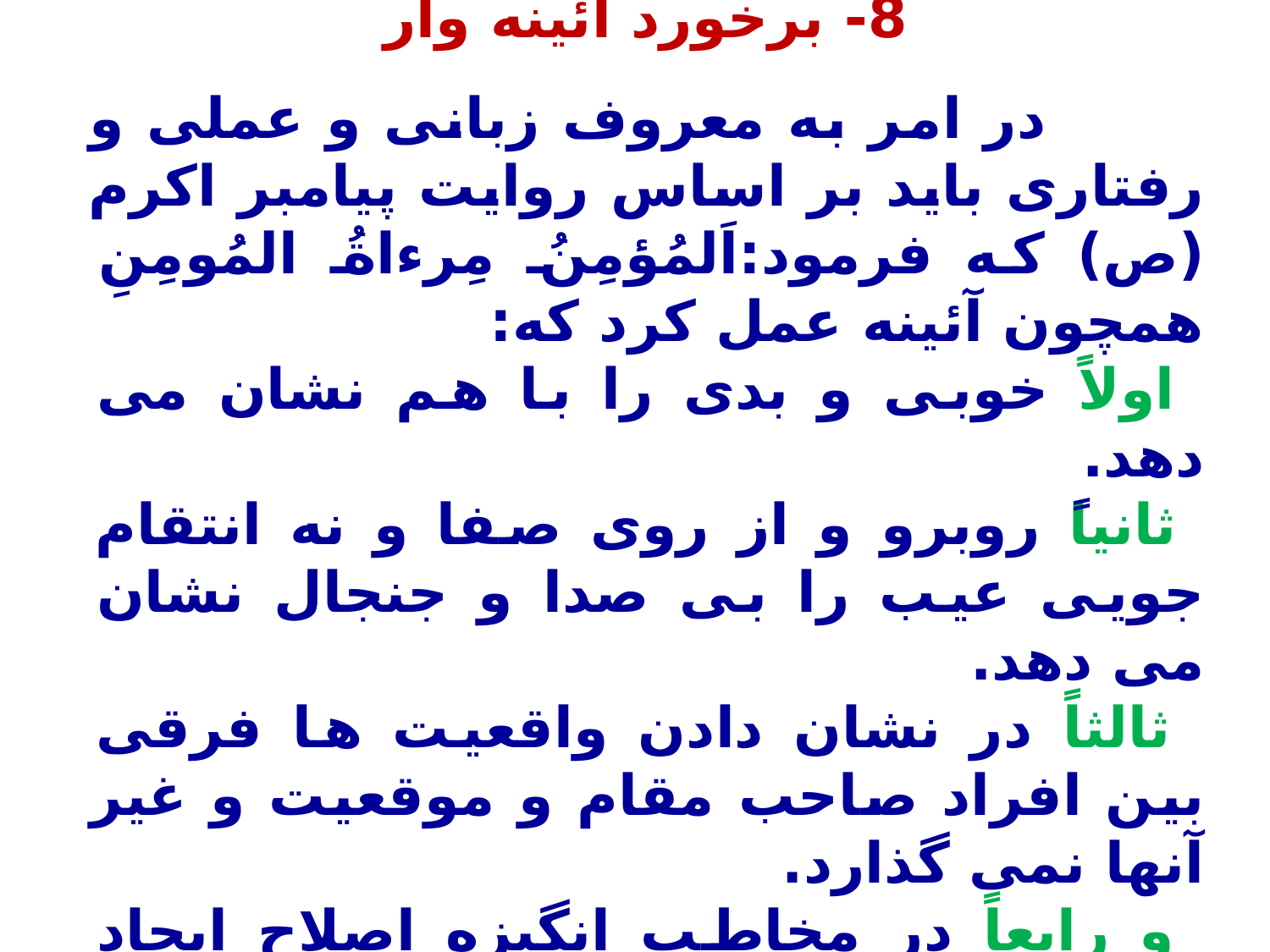

8- برخورد آئینه وار

       در امر به معروف زبانی و عملی و رفتاری باید بر اساس روایت پیامبر اکرم (ص) که فرمود:اَلمُؤمِنُ مِرءاةُ المُومِنِ همچون آئینه عمل کرد که:
 اولاً خوبی و بدی را با هم نشان می دهد.
 ثانیاً روبرو و از روی صفا و نه انتقام جویی عیب را بی صدا و جنجال نشان می دهد.
 ثالثاً در نشان دادن واقعیت ها فرقی بین افراد صاحب مقام و موقعیت و غیر آنها نمی گذارد.
 و رابعاً در مخاطب انگیزه اصلاح ایجاد می کند نه عکس العمل و شکستن آینه .